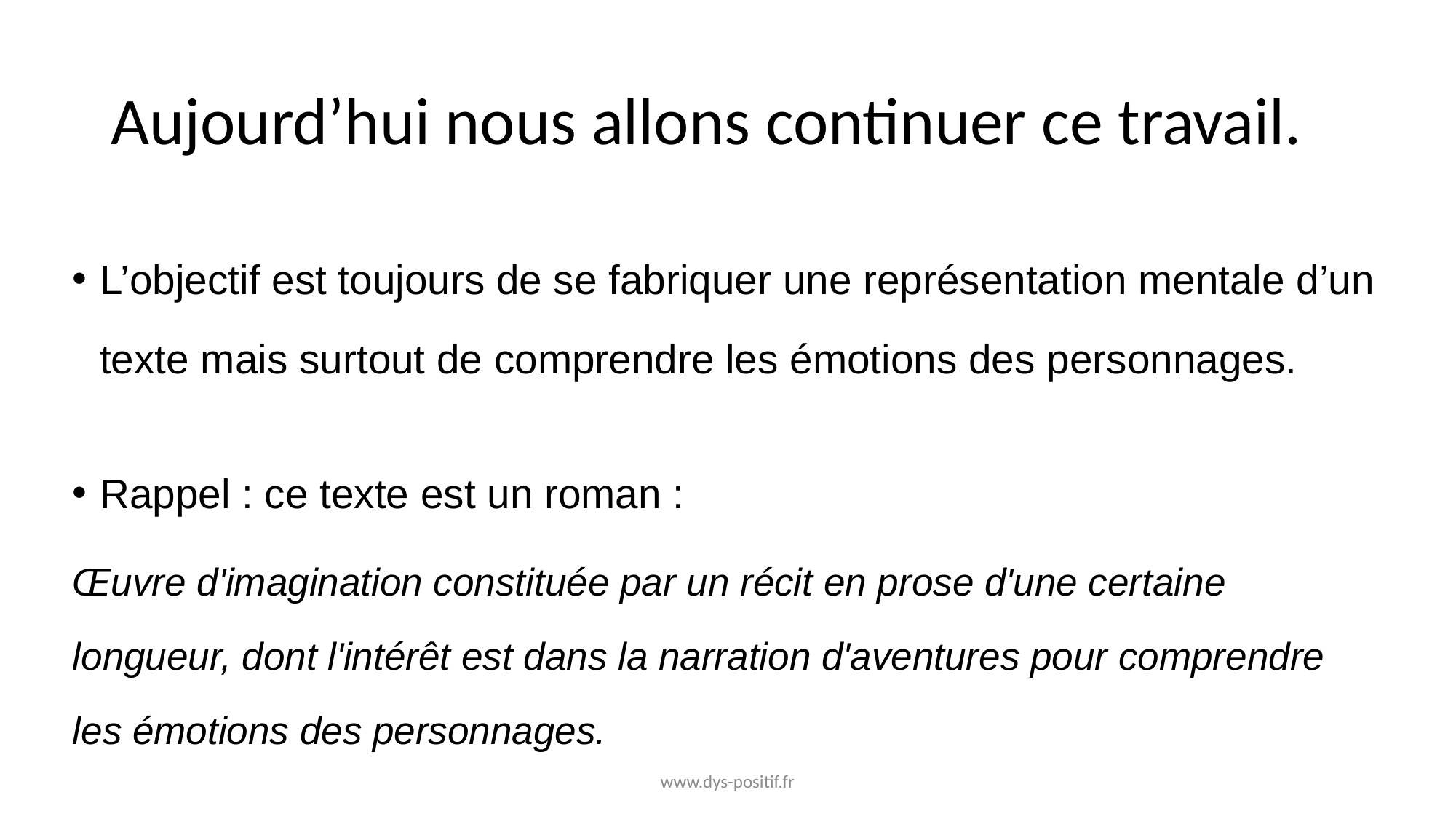

# Aujourd’hui nous allons continuer ce travail.
L’objectif est toujours de se fabriquer une représentation mentale d’un texte mais surtout de comprendre les émotions des personnages.

Rappel : ce texte est un roman :
Œuvre d'imagination constituée par un récit en prose d'une certaine longueur, dont l'intérêt est dans la narration d'aventures pour comprendre les émotions des personnages.
www.dys-positif.fr